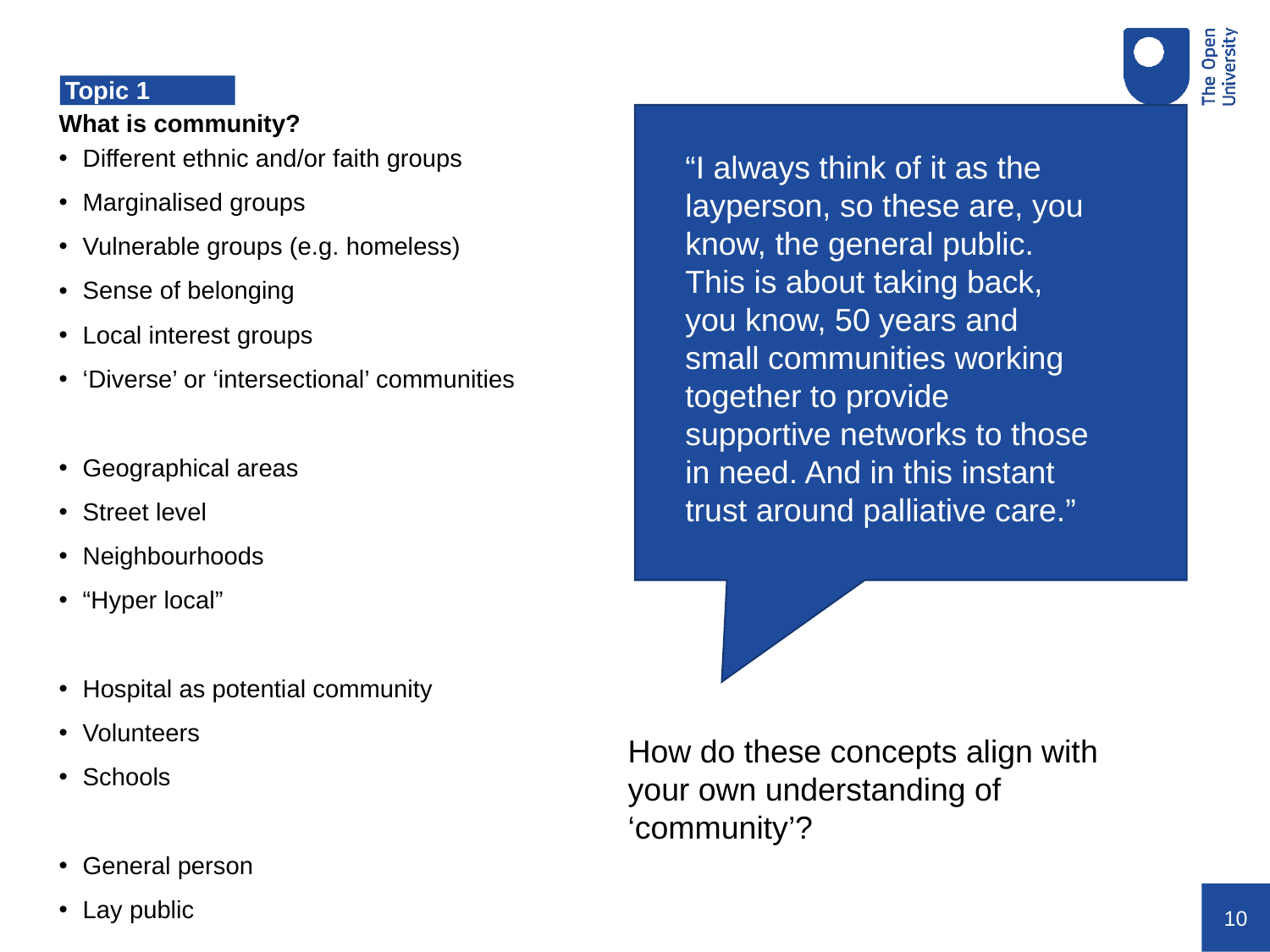

# Topic 1

What is community?
Different ethnic and/or faith groups
Marginalised groups
Vulnerable groups (e.g. homeless)
Sense of belonging
Local interest groups
‘Diverse’ or ‘intersectional’ communities

Geographical areas
Street level
Neighbourhoods
“Hyper local”

Hospital as potential community
Volunteers
Schools

General person
Lay public
“I always think of it as the layperson, so these are, you know, the general public. This is about taking back, you know, 50 years and small communities working together to provide supportive networks to those in need. And in this instant trust around palliative care.”
How do these concepts align with your own understanding of ‘community’?